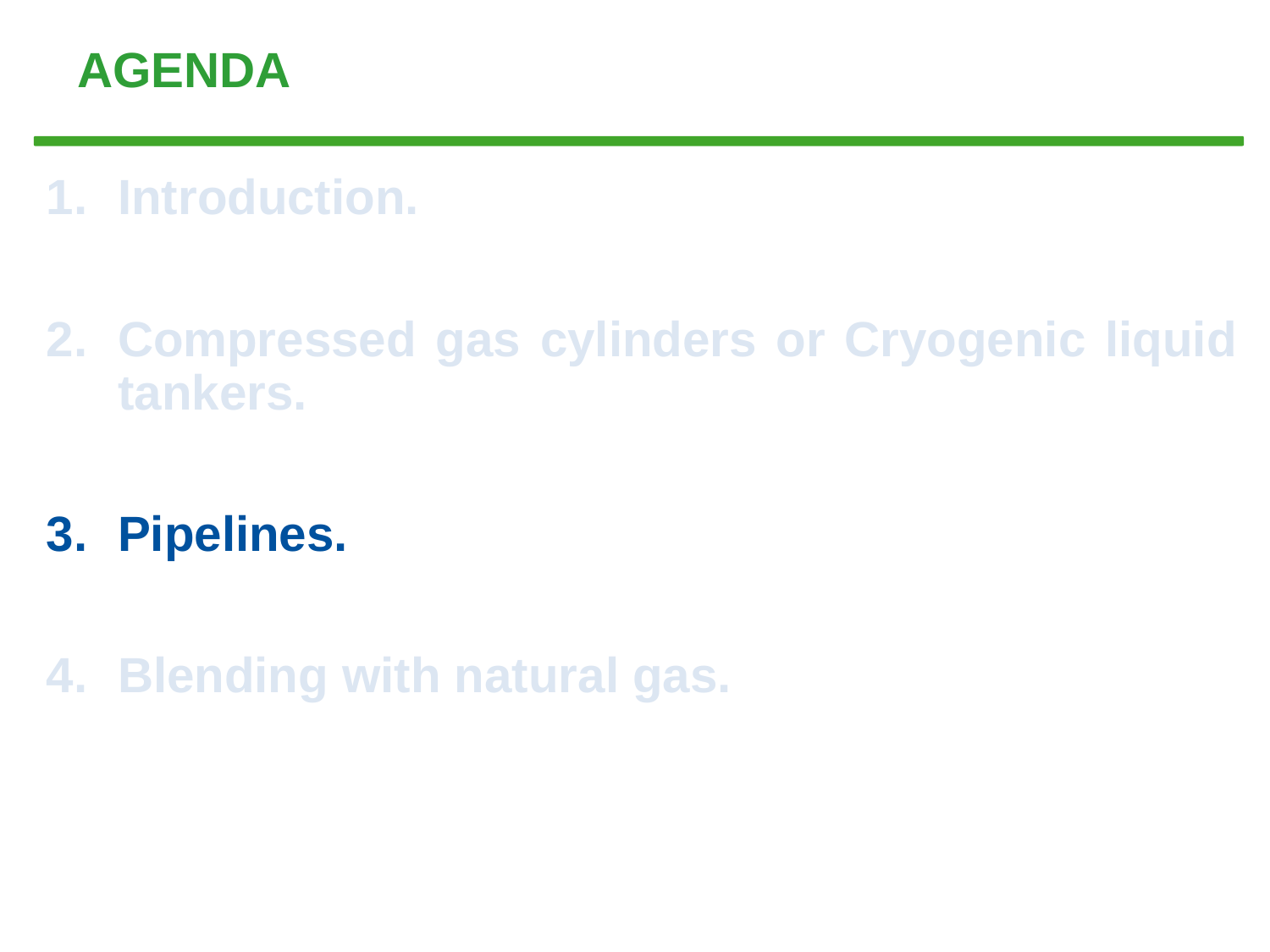

# AGENDA

Introduction.

Compressed gas cylinders or Cryogenic liquid tankers.

Pipelines.

Blending with natural gas.

Tema III				                                                       Transporte y distribución